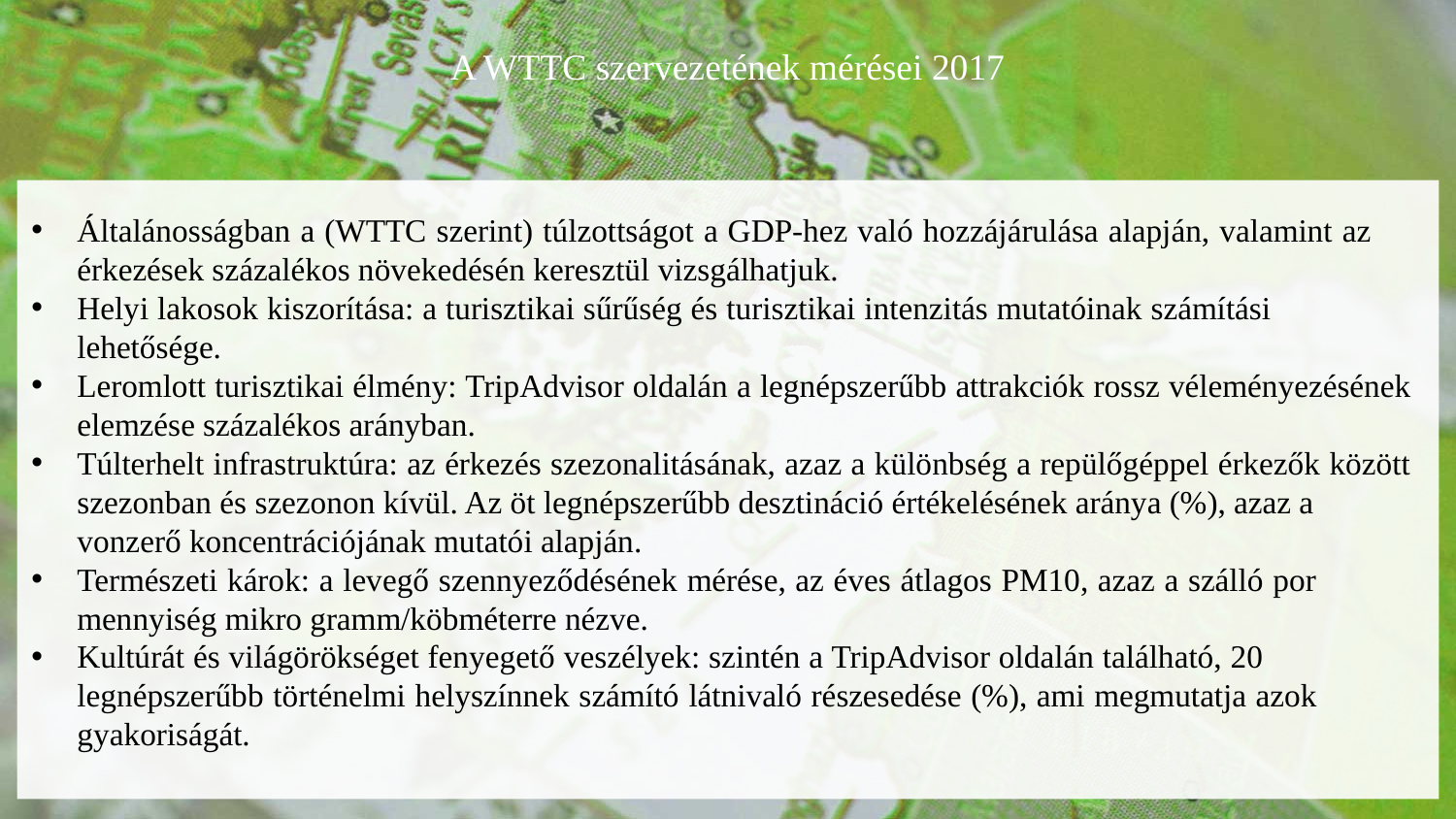

A WTTC szervezetének mérései 2017

Általánosságban a (WTTC szerint) túlzottságot a GDP-hez való hozzájárulása alapján, valamint az     érkezések százalékos növekedésén keresztül vizsgálhatjuk.
Helyi lakosok kiszorítása: a turisztikai sűrűség és turisztikai intenzitás mutatóinak számítási                 lehetősége.
Leromlott turisztikai élmény: TripAdvisor oldalán a legnépszerűbb attrakciók rossz véleményezésének elemzése százalékos arányban.
Túlterhelt infrastruktúra: az érkezés szezonalitásának, azaz a különbség a repülőgéppel érkezők között szezonban és szezonon kívül. Az öt legnépszerűbb desztináció értékelésének aránya (%), azaz a             vonzerő koncentrációjának mutatói alapján.
Természeti károk: a levegő szennyeződésének mérése, az éves átlagos PM10, azaz a szálló por           mennyiség mikro gramm/köbméterre nézve.
Kultúrát és világörökséget fenyegető veszélyek: szintén a TripAdvisor oldalán található, 20                  legnépszerűbb történelmi helyszínnek számító látnivaló részesedése (%), ami megmutatja azok           gyakoriságát.